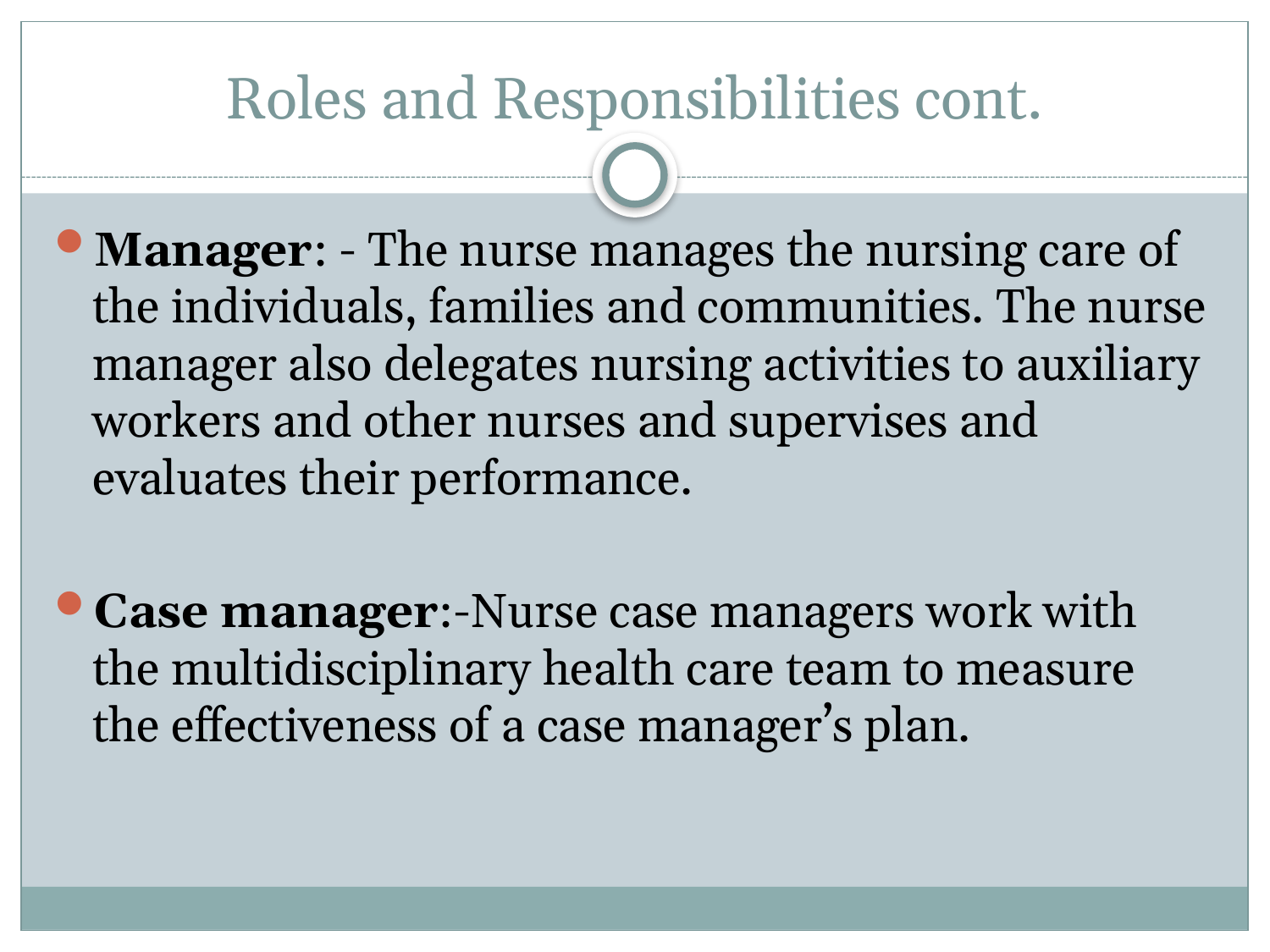

# Roles and Responsibilities cont.
Manager: - The nurse manages the nursing care of the individuals, families and communities. The nurse manager also delegates nursing activities to auxiliary workers and other nurses and supervises and evaluates their performance.

Case manager:-Nurse case managers work with the multidisciplinary health care team to measure the effectiveness of a case manager’s plan.